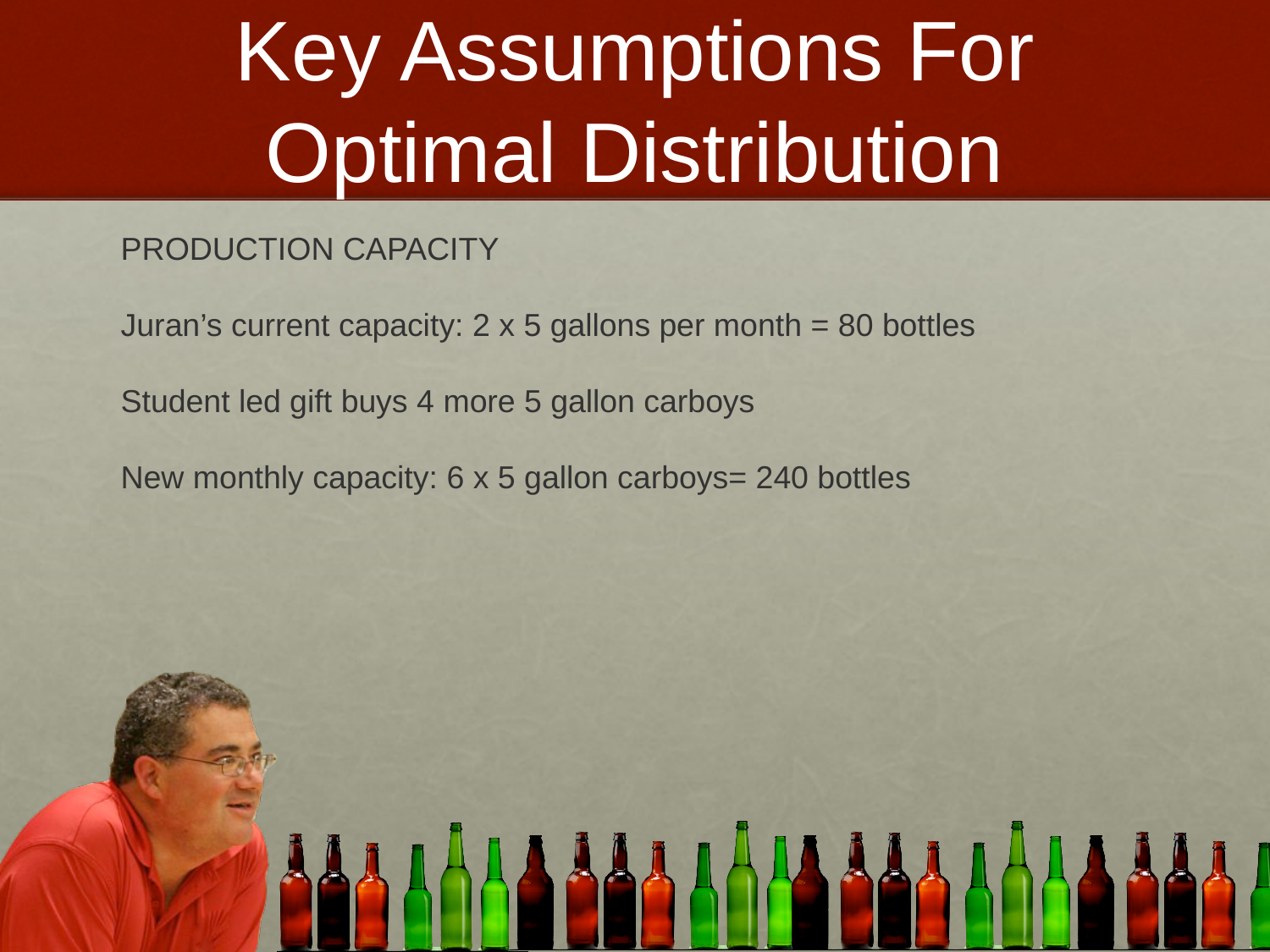

# Key Assumptions For Optimal Distribution
PRODUCTION CAPACITY

Juran’s current capacity: 2 x 5 gallons per month = 80 bottles

Student led gift buys 4 more 5 gallon carboys

New monthly capacity: 6 x 5 gallon carboys= 240 bottles